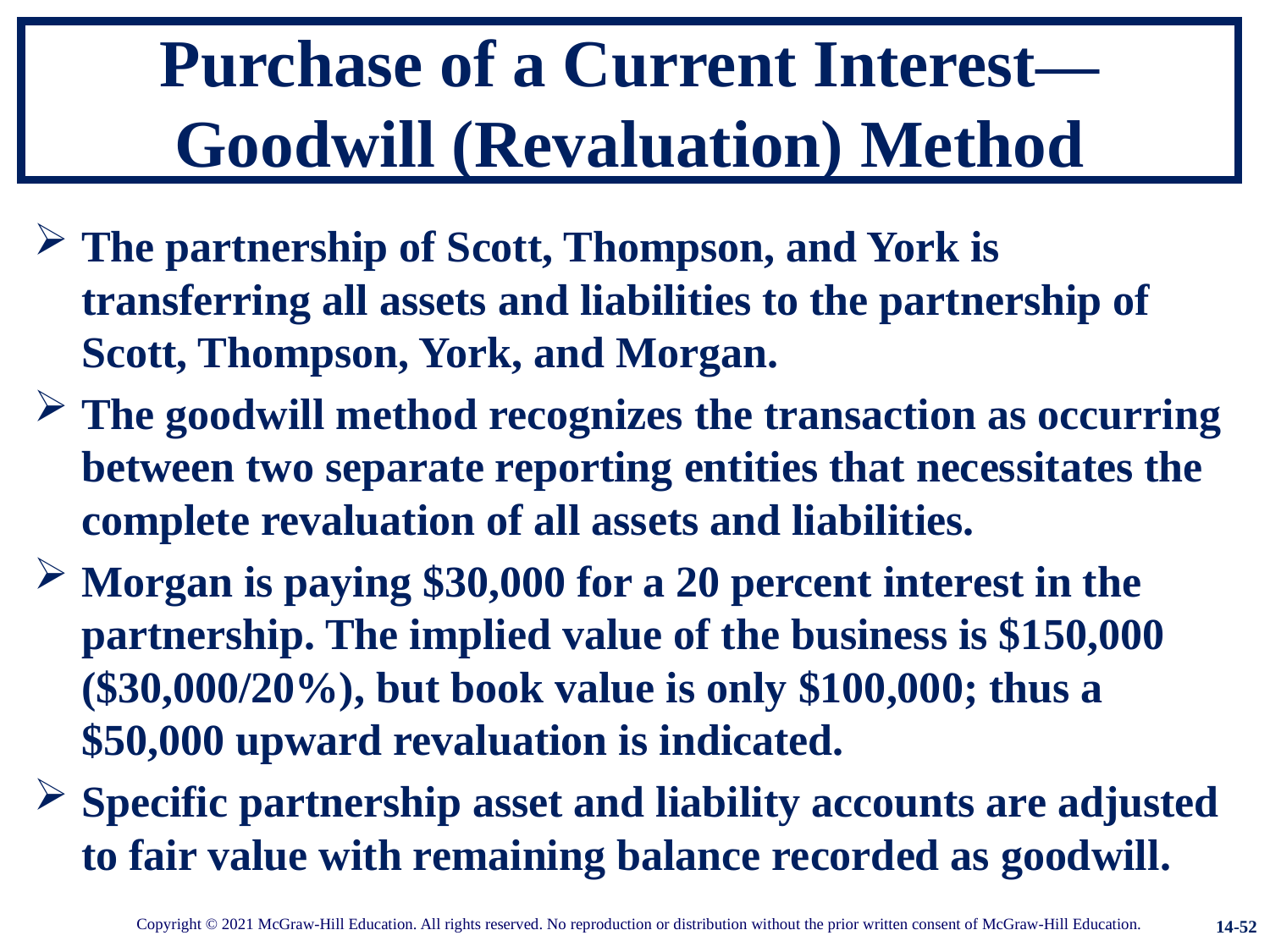

# Purchase of a Current Interest—Goodwill (Revaluation) Method
The partnership of Scott, Thompson, and York is transferring all assets and liabilities to the partnership of Scott, Thompson, York, and Morgan.
The goodwill method recognizes the transaction as occurring between two separate reporting entities that necessitates the complete revaluation of all assets and liabilities.
Morgan is paying $30,000 for a 20 percent interest in the partnership. The implied value of the business is $150,000 ($30,000/20%), but book value is only $100,000; thus a $50,000 upward revaluation is indicated.
Specific partnership asset and liability accounts are adjusted to fair value with remaining balance recorded as goodwill.
14-52
Copyright © 2021 McGraw-Hill Education. All rights reserved. No reproduction or distribution without the prior written consent of McGraw-Hill Education.